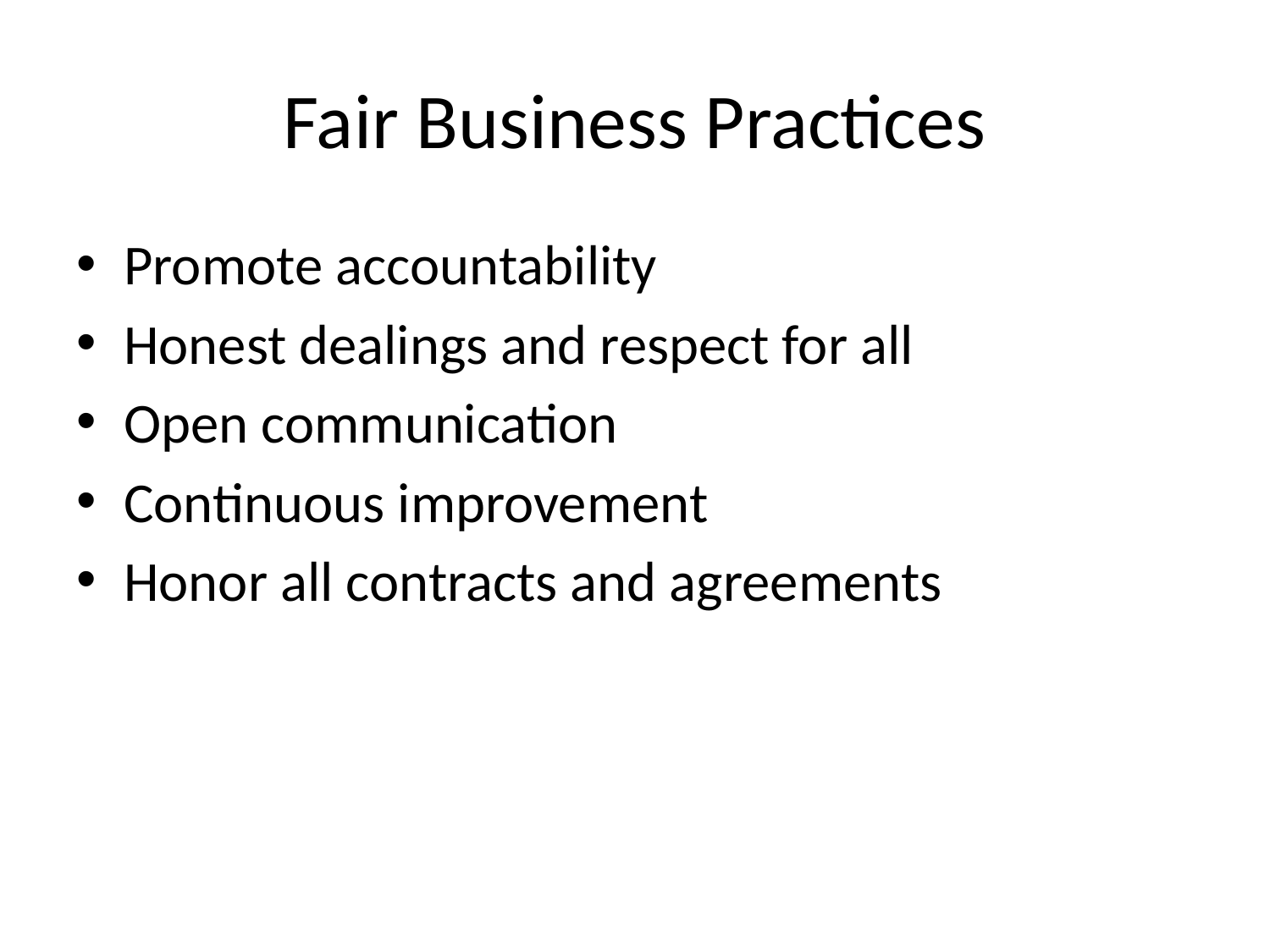

# Fair Business Practices
Promote accountability
Honest dealings and respect for all
Open communication
Continuous improvement
Honor all contracts and agreements